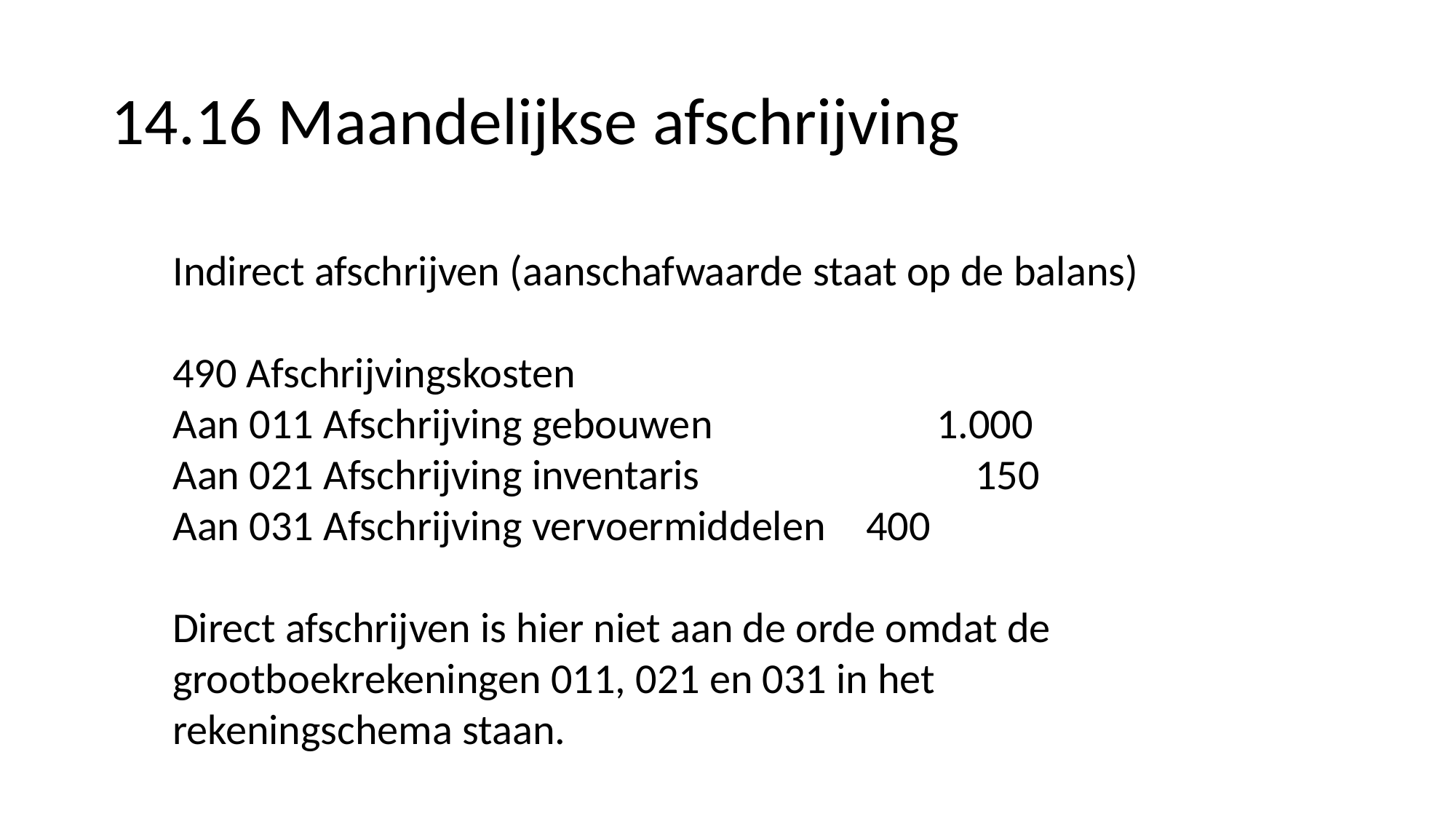

# 14.16 Maandelijkse afschrijving
Indirect afschrijven (aanschafwaarde staat op de balans)

490 Afschrijvingskosten
Aan 011 Afschrijving gebouwen			1.000
Aan 021 Afschrijving inventaris			    150
Aan 031 Afschrijving vervoermiddelen	    400

Direct afschrijven is hier niet aan de orde omdat de grootboekrekeningen 011, 021 en 031 in het rekeningschema staan.